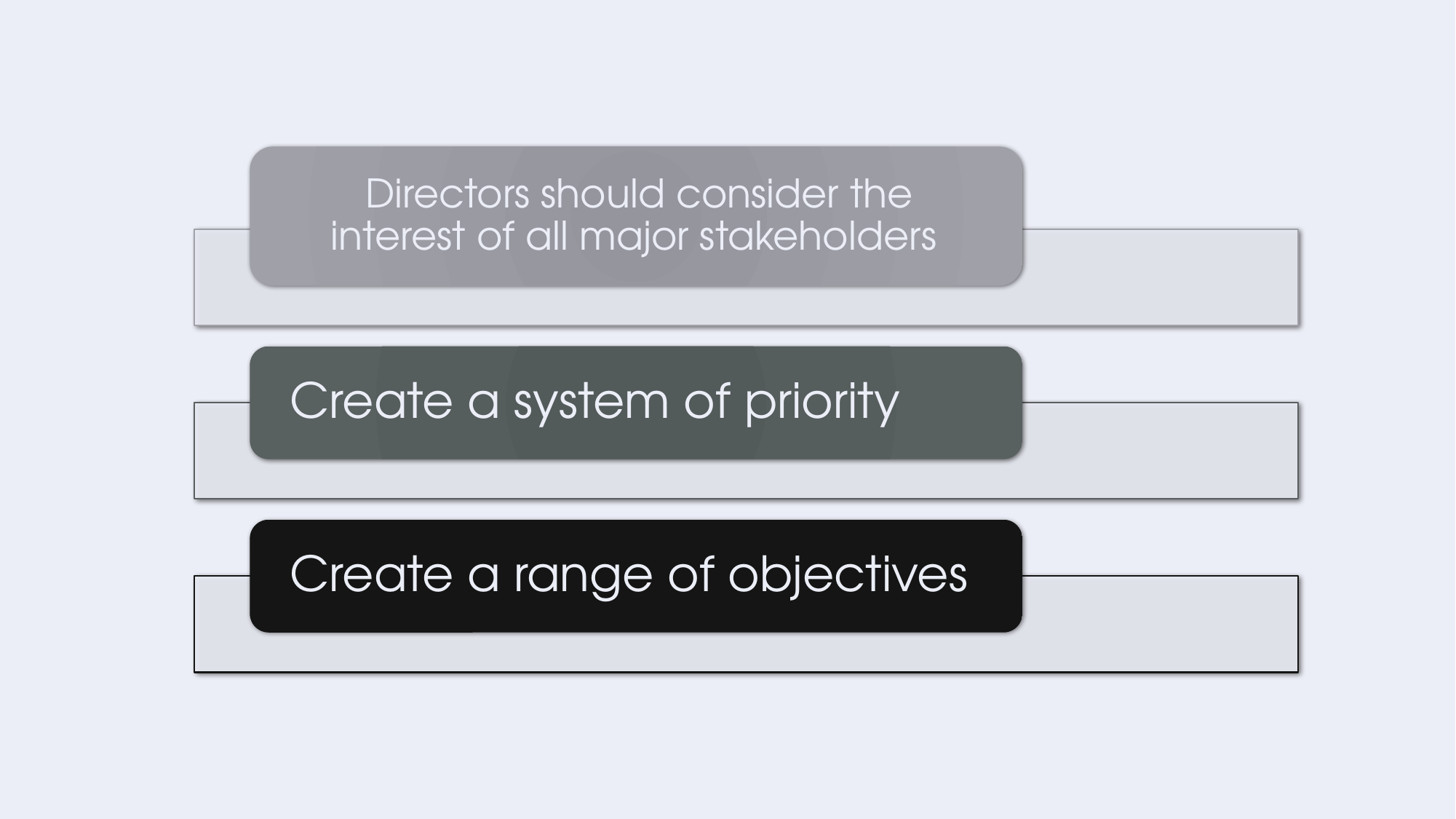

Directors should consider the interest of all major stakeholders
Create a system of priority
Create a range of objectives